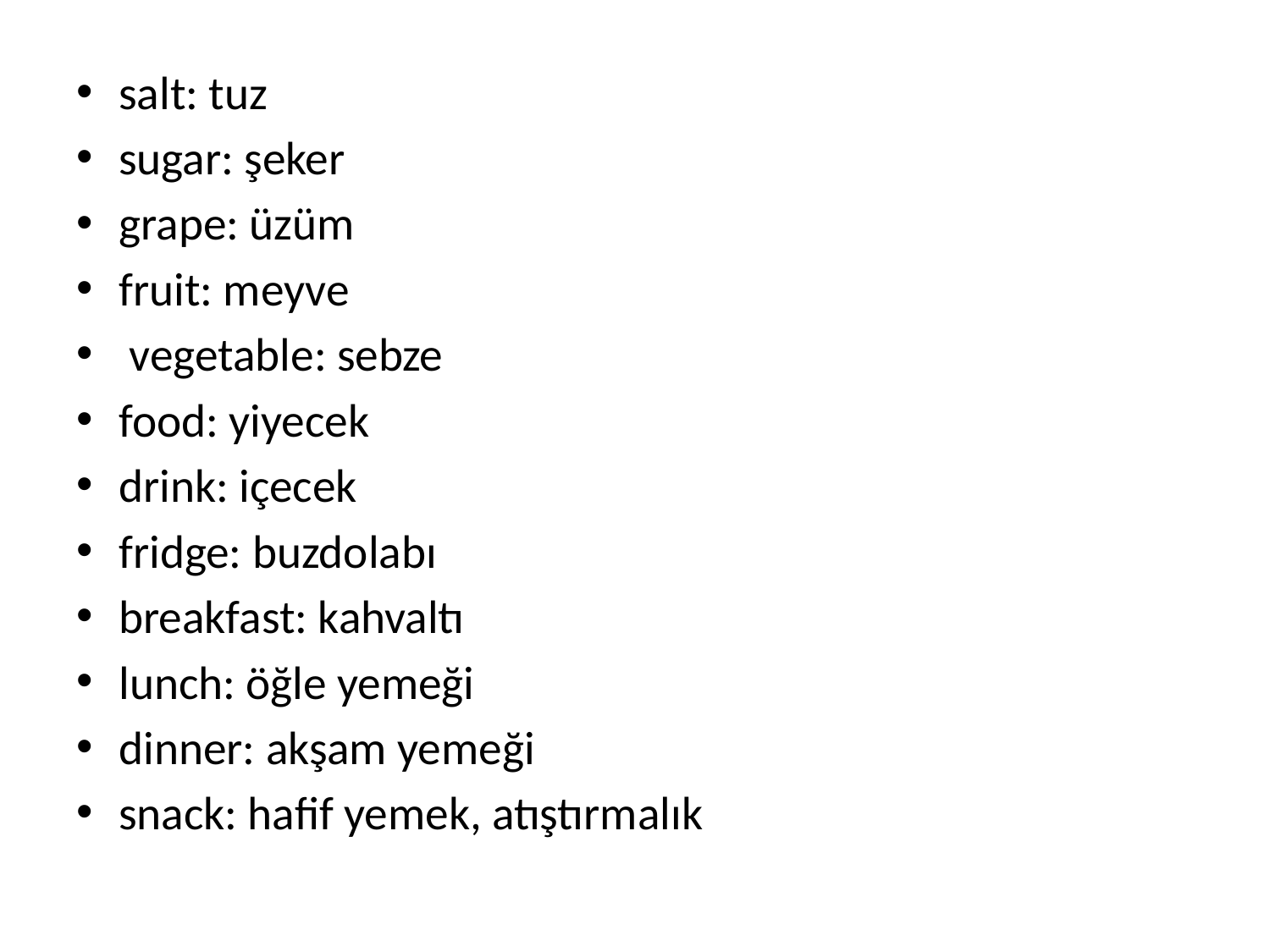

salt: tuz
sugar: şeker
grape: üzüm
fruit: meyve
 vegetable: sebze
food: yiyecek
drink: içecek
fridge: buzdolabı
breakfast: kahvaltı
lunch: öğle yemeği
dinner: akşam yemeği
snack: hafif yemek, atıştırmalık